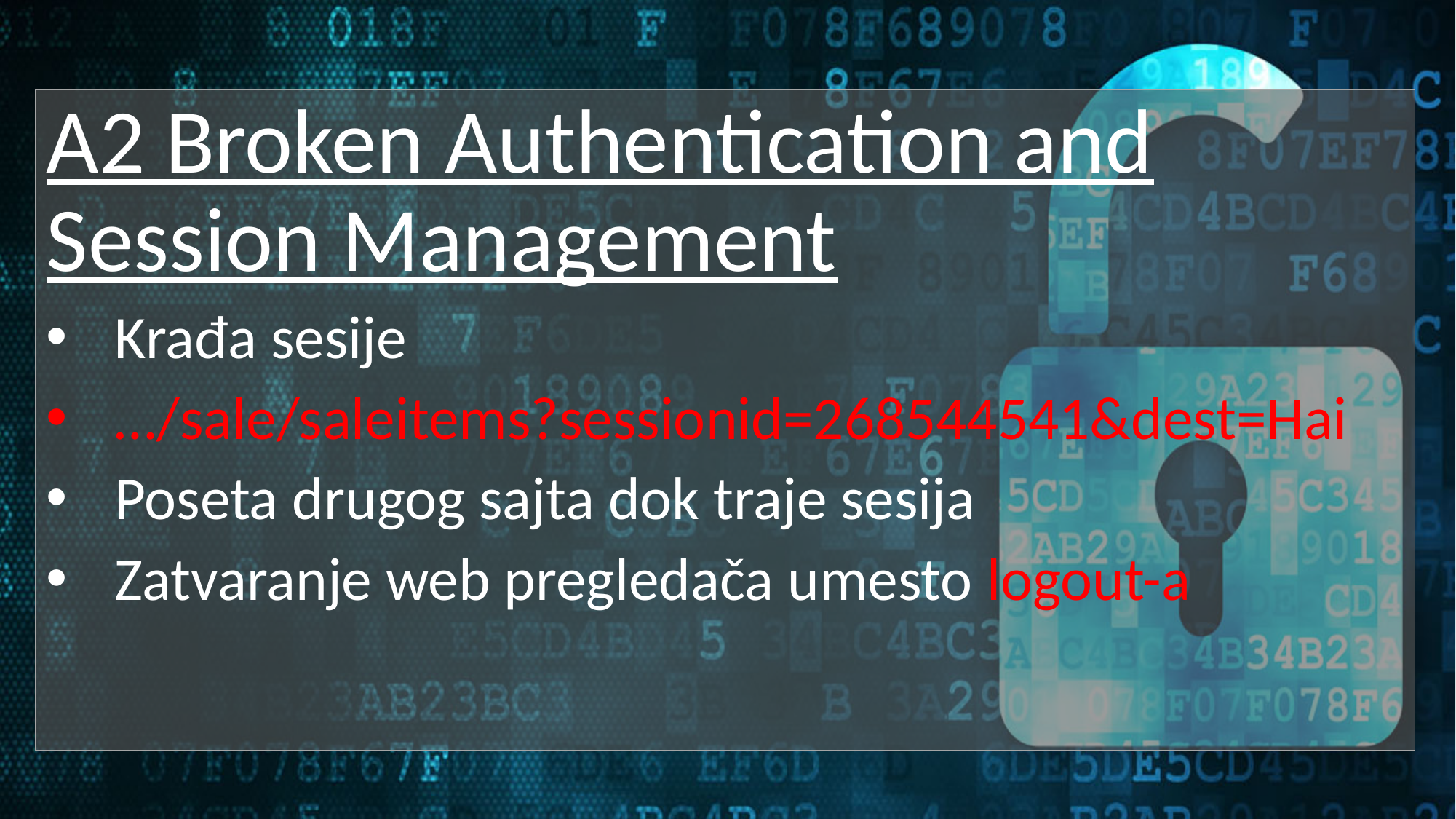

A2 Broken Authentication and Session Management
Krađa sesije
…/sale/saleitems?sessionid=268544541&dest=Hai
Poseta drugog sajta dok traje sesija
Zatvaranje web pregledača umesto logout-a